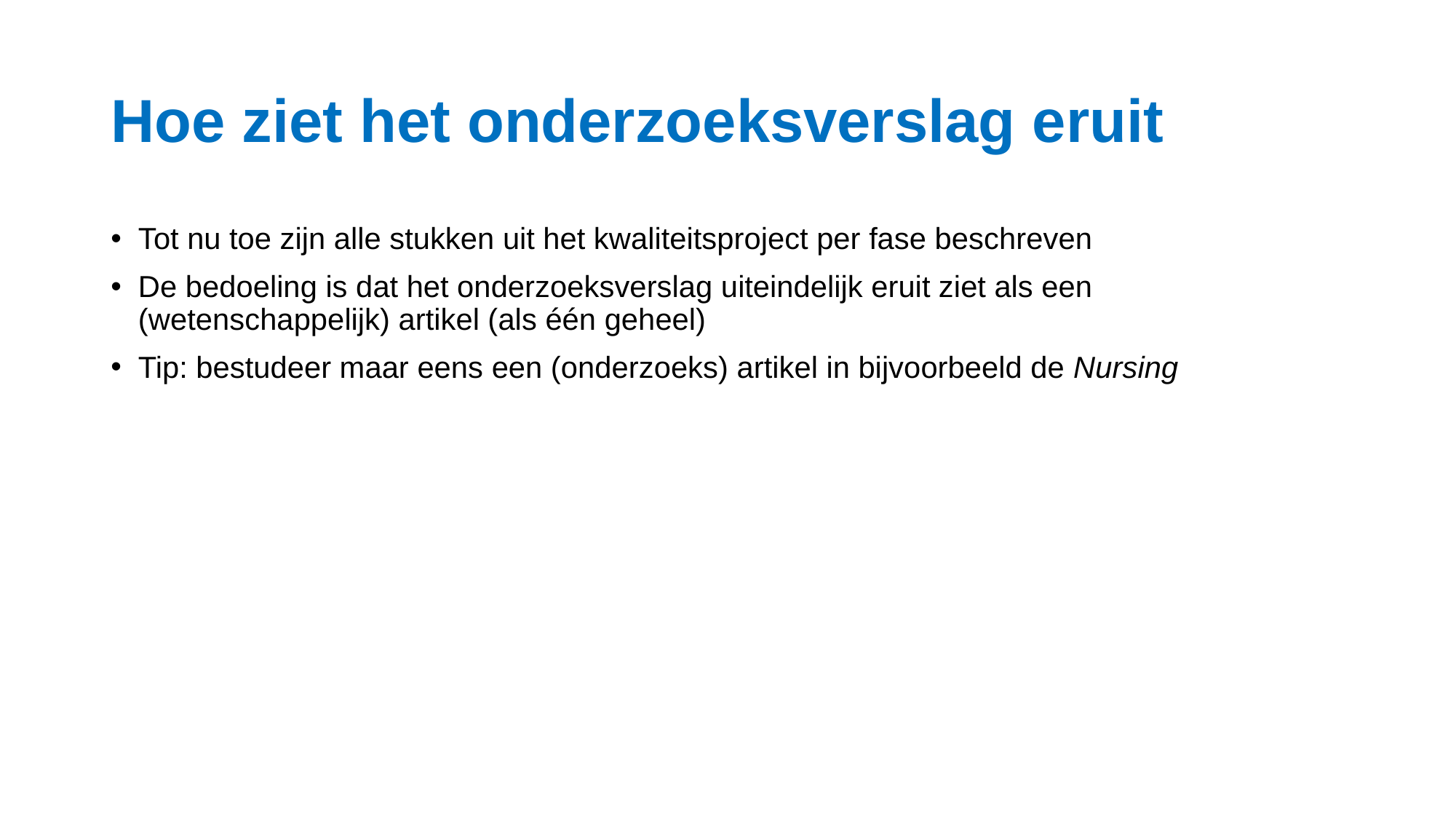

# Hoe ziet het onderzoeksverslag eruit
Tot nu toe zijn alle stukken uit het kwaliteitsproject per fase beschreven
De bedoeling is dat het onderzoeksverslag uiteindelijk eruit ziet als een (wetenschappelijk) artikel (als één geheel)
Tip: bestudeer maar eens een (onderzoeks) artikel in bijvoorbeeld de Nursing